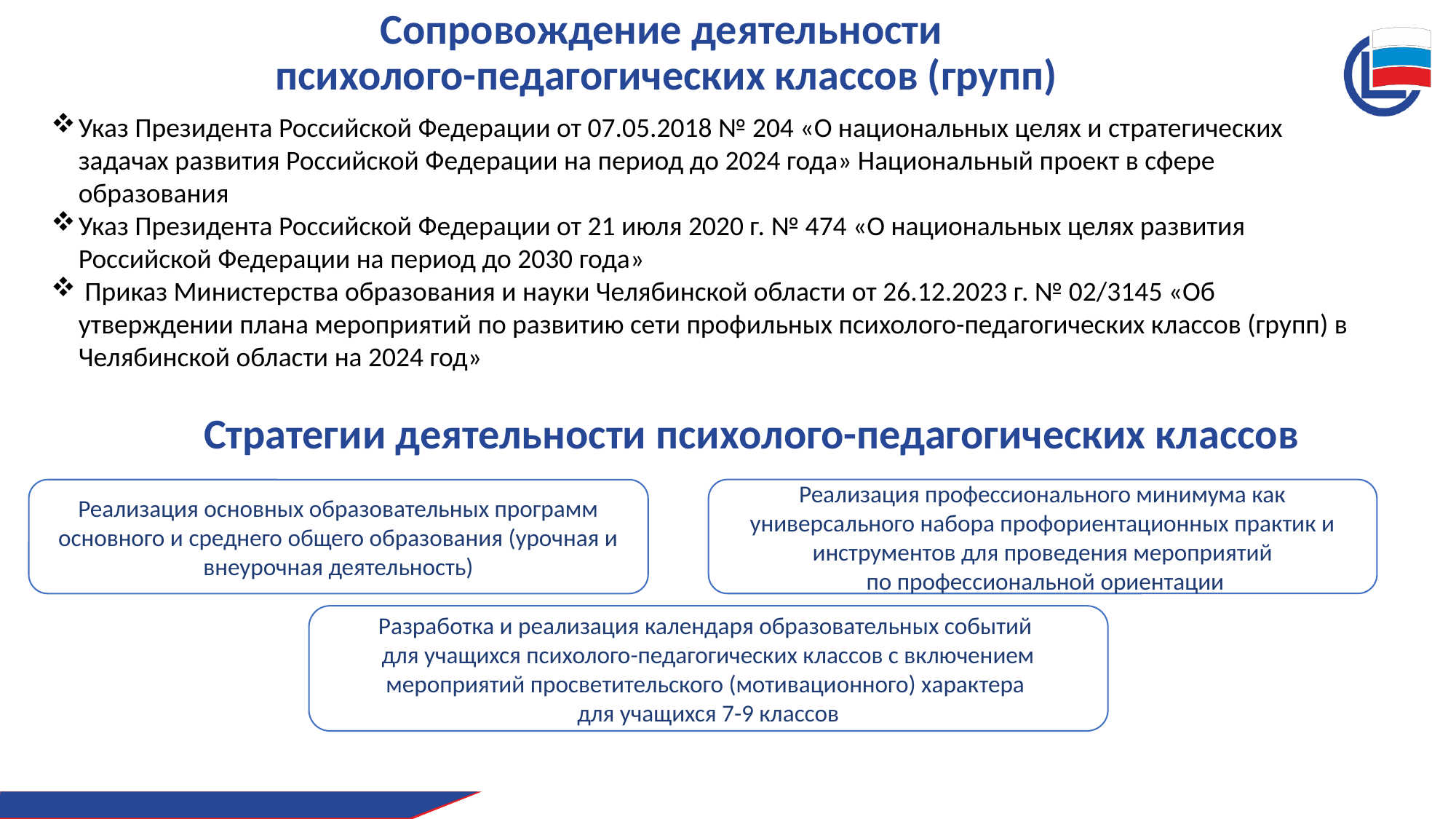

# Сопровождение деятельности психолого-педагогических классов (групп)
Указ Президента Российской Федерации от 07.05.2018 № 204 «О национальных целях и стратегических задачах развития Российской Федерации на период до 2024 года» Национальный проект в сфере образования
Указ Президента Российской Федерации от 21 июля 2020 г. № 474 «О национальных целях развития Российской Федерации на период до 2030 года»
 Приказ Министерства образования и науки Челябинской области от 26.12.2023 г. № 02/3145 «Об утверждении плана мероприятий по развитию сети профильных психолого-педагогических классов (групп) в Челябинской области на 2024 год»

Стратегии деятельности психолого-педагогических классов
Реализация профессионального минимума как универсального набора профориентационных практик и инструментов для проведения мероприятий
 по профессиональной ориентации
Реализация основных образовательных программ основного и среднего общего образования (урочная и внеурочная деятельность)
Разработка и реализация календаря образовательных событий
для учащихся психолого-педагогических классов с включением мероприятий просветительского (мотивационного) характера
для учащихся 7-9 классов